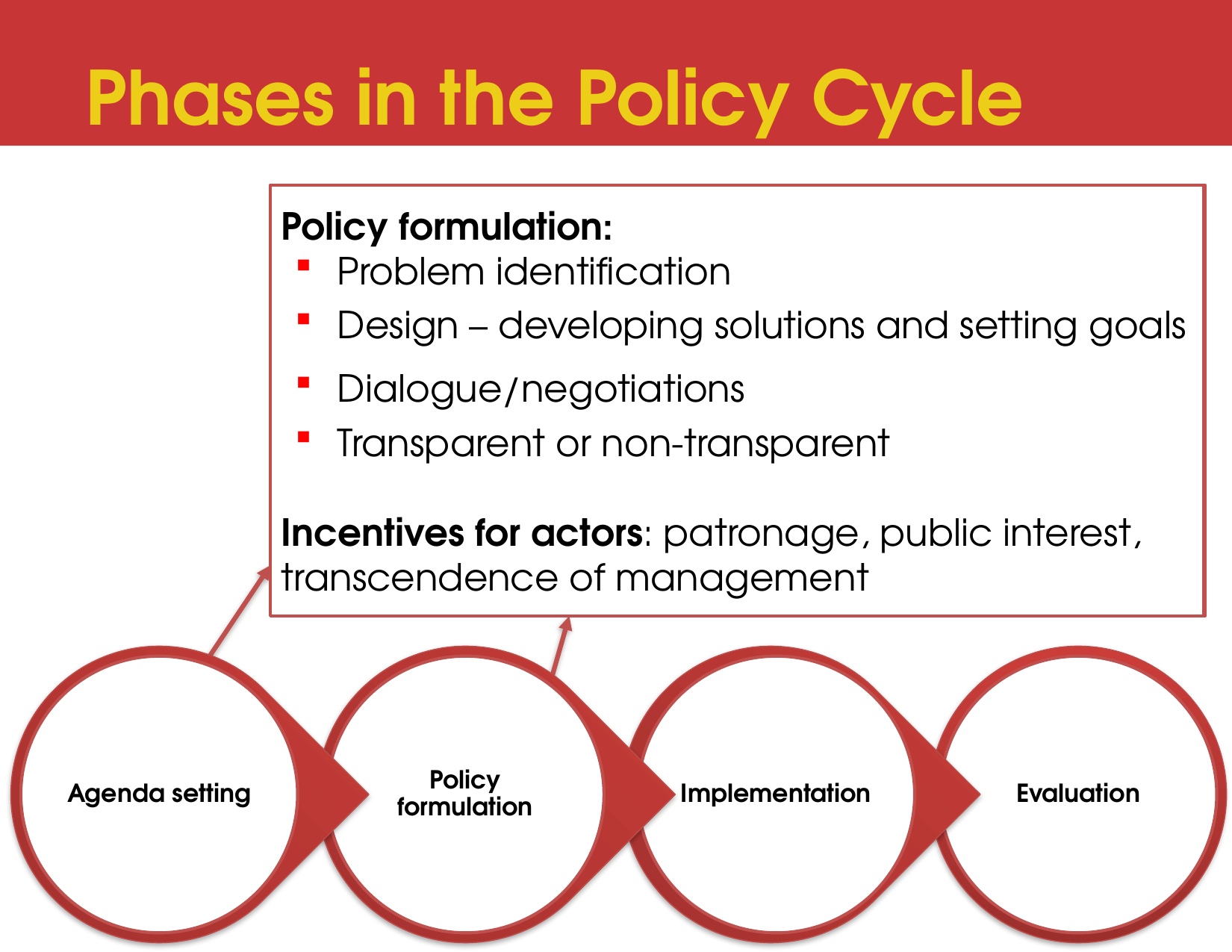

# Phases in the Policy Cycle
Policy formulation:
Problem identification
Design – developing solutions and setting goals
Dialogue/negotiations
Transparent or non-transparent

Incentives for actors: patronage, public interest, transcendence of management
Policy agenda: The list of issues to which an organization is  giving serious attention at any one time with a view of taking some sort of action.
Agenda setting: The process by which certain issues came onto the policy agenda from the larger number of issues potentially worthy of attention by policymakers.
Hall model:
Legitimacy
Feasibility
Support
Evaluation
Implementation
Policy formulation
Agenda setting